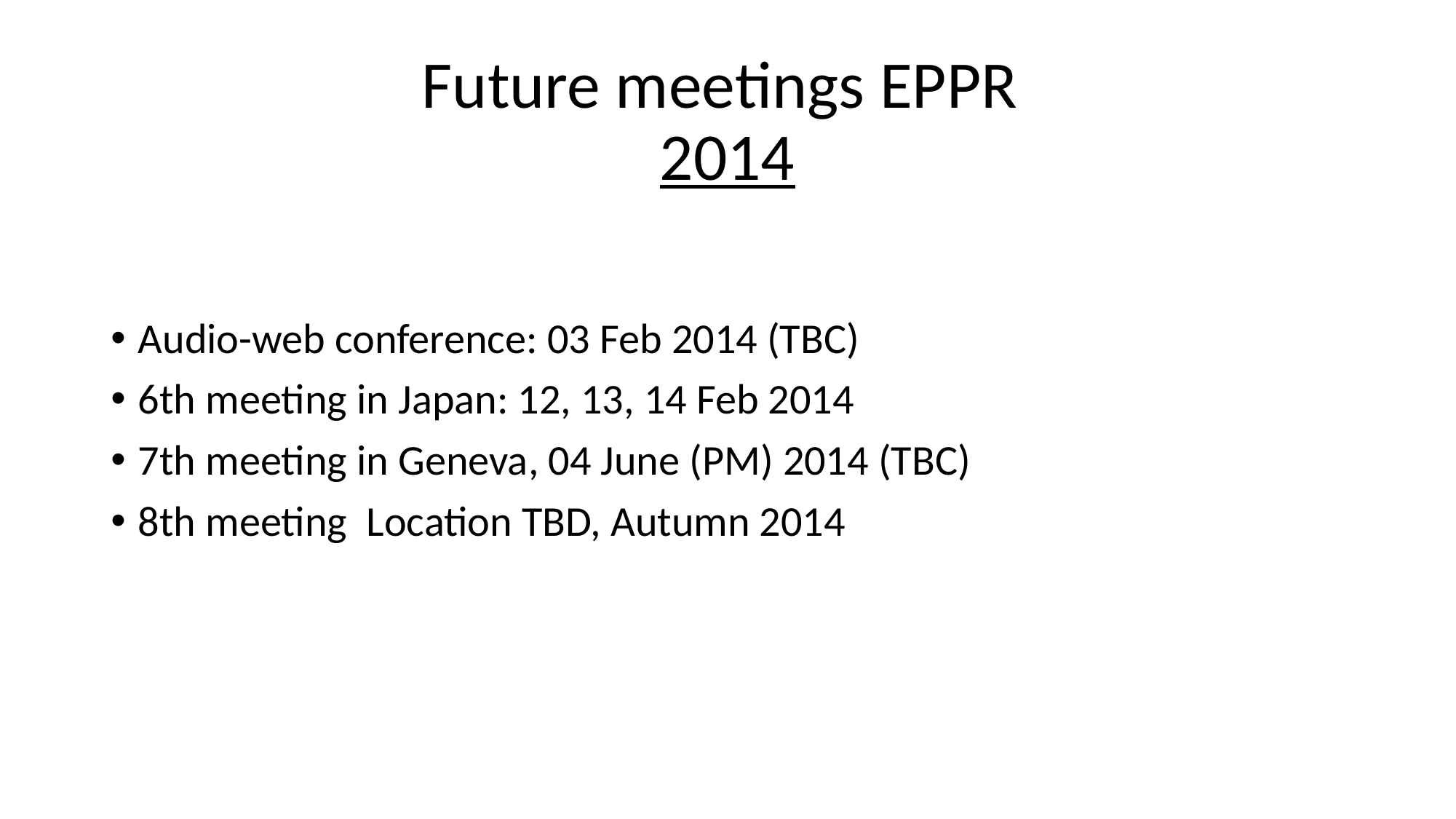

# Future meetings EPPR 2014
Audio-web conference: 03 Feb 2014 (TBC)
6th meeting in Japan: 12, 13, 14 Feb 2014
7th meeting in Geneva, 04 June (PM) 2014 (TBC)
8th meeting  Location TBD, Autumn 2014